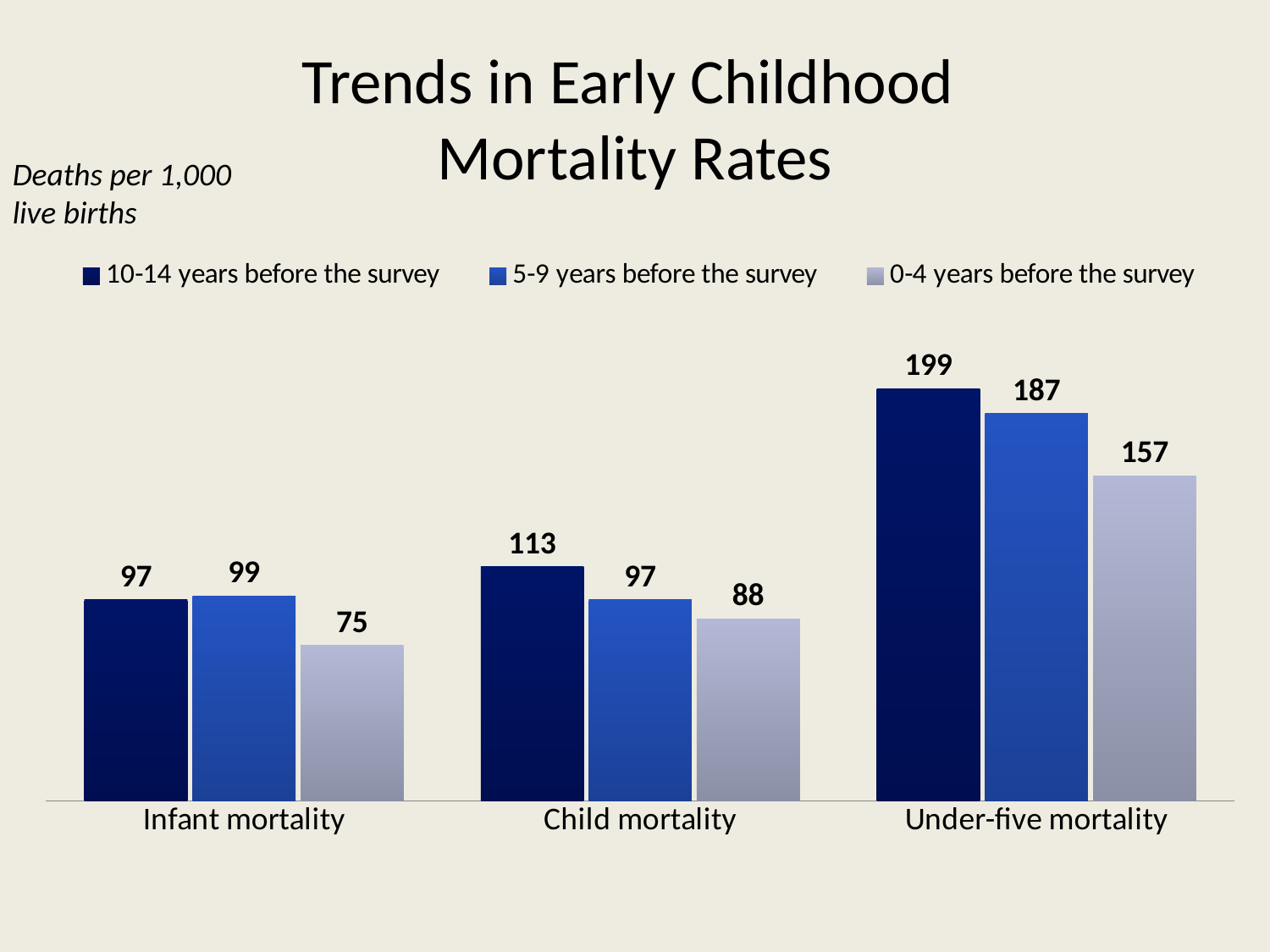

# Trends in Early Childhood Mortality Rates
Deaths per 1,000 live births

### Chart

| Category | 10-14 years before the survey | 5-9 years before the survey | 0-4 years before the survey |
|---|---|---|---|
| Infant mortality | 97.0 | 99.0 | 75.0 |
| Child mortality | 113.0 | 97.0 | 88.0 |
| Under-five mortality | 199.0 | 187.0 | 157.0 |